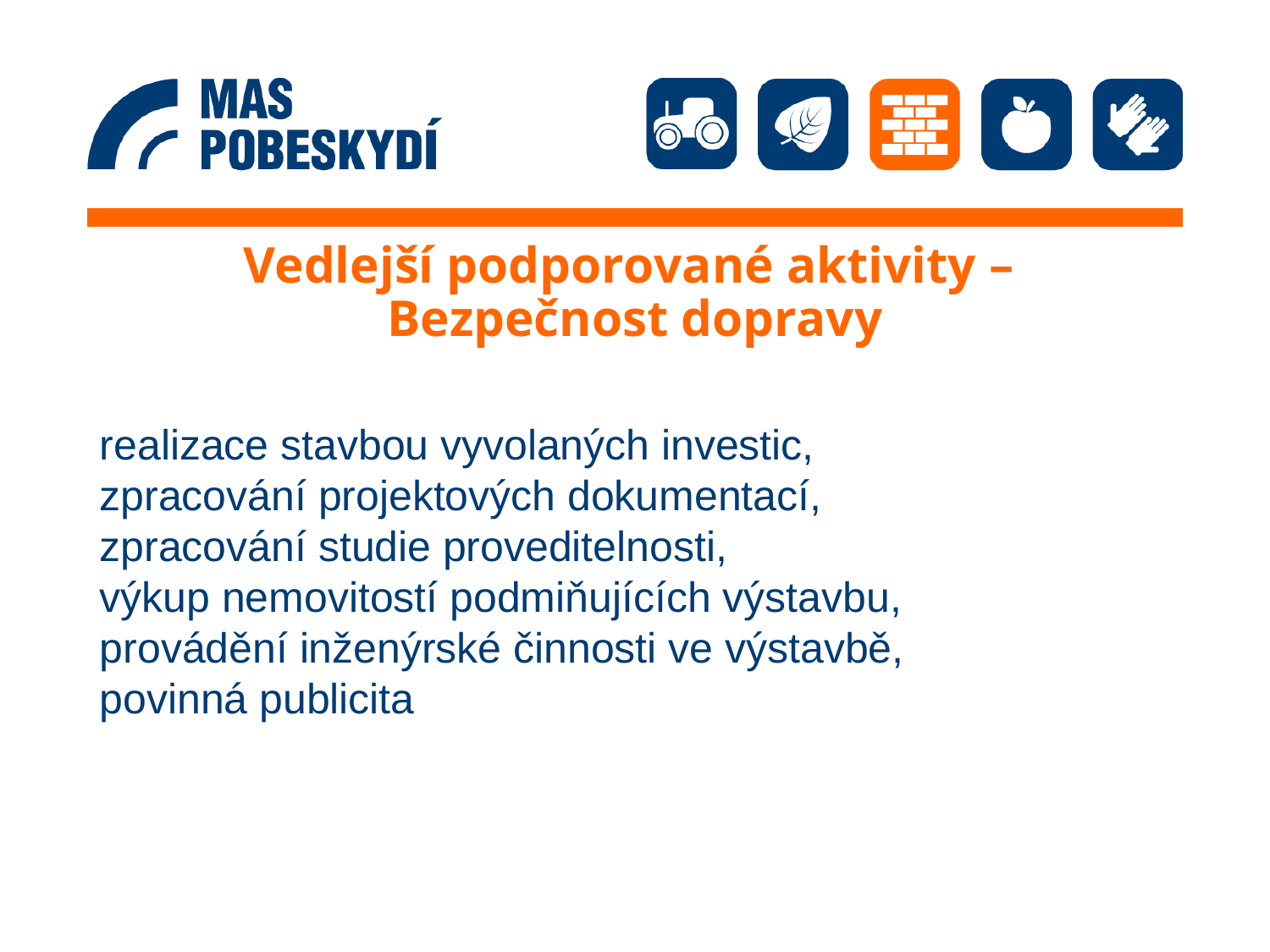

# Vedlejší podporované aktivity – Bezpečnost dopravy
realizace stavbou vyvolaných investic,
zpracování projektových dokumentací,
zpracování studie proveditelnosti,
výkup nemovitostí podmiňujících výstavbu,
provádění inženýrské činnosti ve výstavbě,
povinná publicita